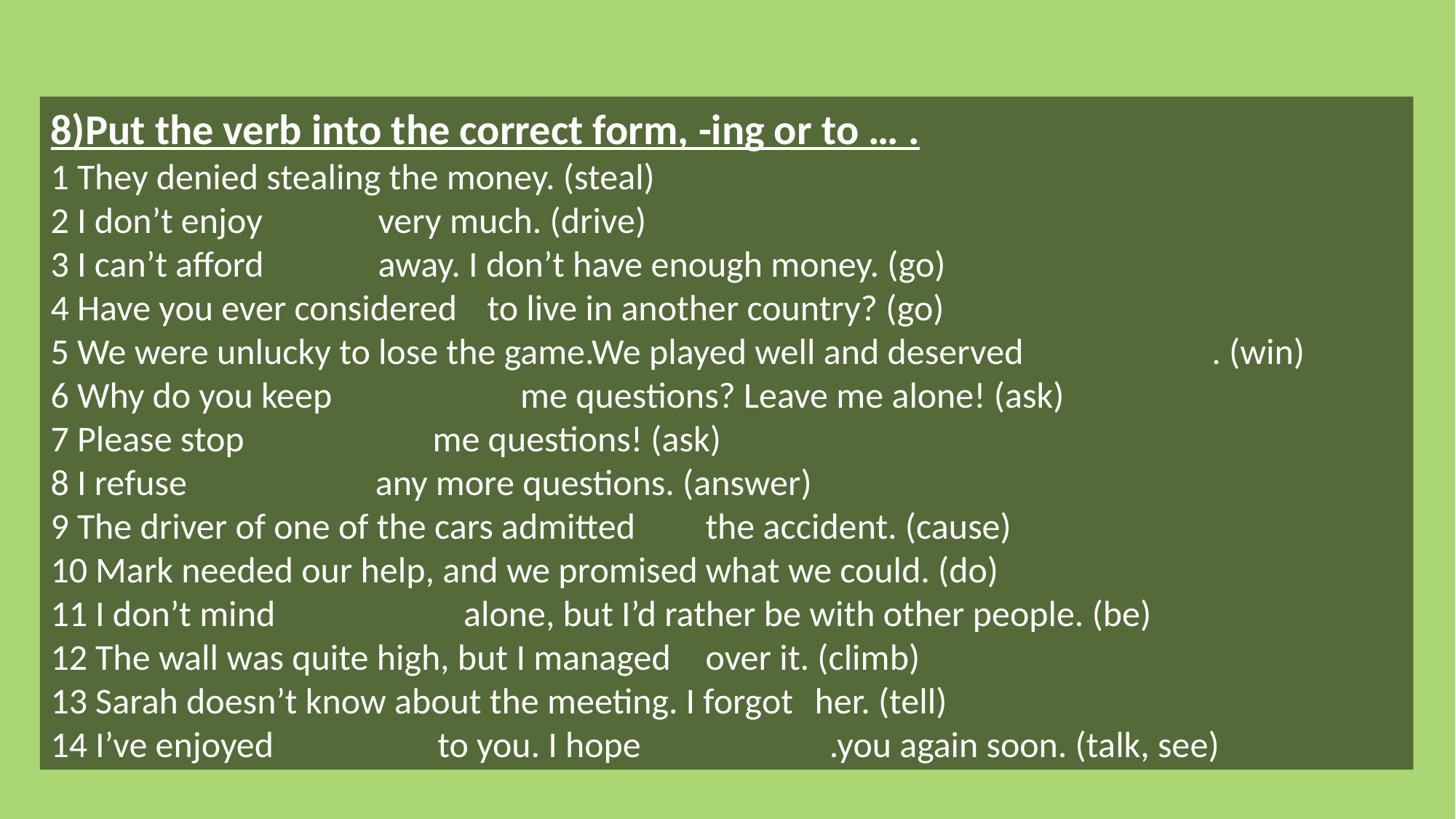

8)Put the verb into the correct form, -ing or to … .
1 They denied stealing the money. (steal)
2 I don’t enjoy		very much. (drive)
3 I can’t afford		away. I don’t have enough money. (go)
4 Have you ever considered	to live in another country? (go)
5 We were unlucky to lose the game.We played well and deserved                       . (win)
6 Why do you keep                       me questions? Leave me alone! (ask)
7 Please stop                       me questions! (ask)
8 I refuse                       any more questions. (answer)
9 The driver of one of the cars admitted	the accident. (cause)
10 Mark needed our help, and we promised	what we could. (do)
11 I don’t mind                       alone, but I’d rather be with other people. (be)
12 The wall was quite high, but I managed	over it. (climb)
13 Sarah doesn’t know about the meeting. I forgot	her. (tell)
14 I’ve enjoyed                    to you. I hope                       .you again soon. (talk, see)